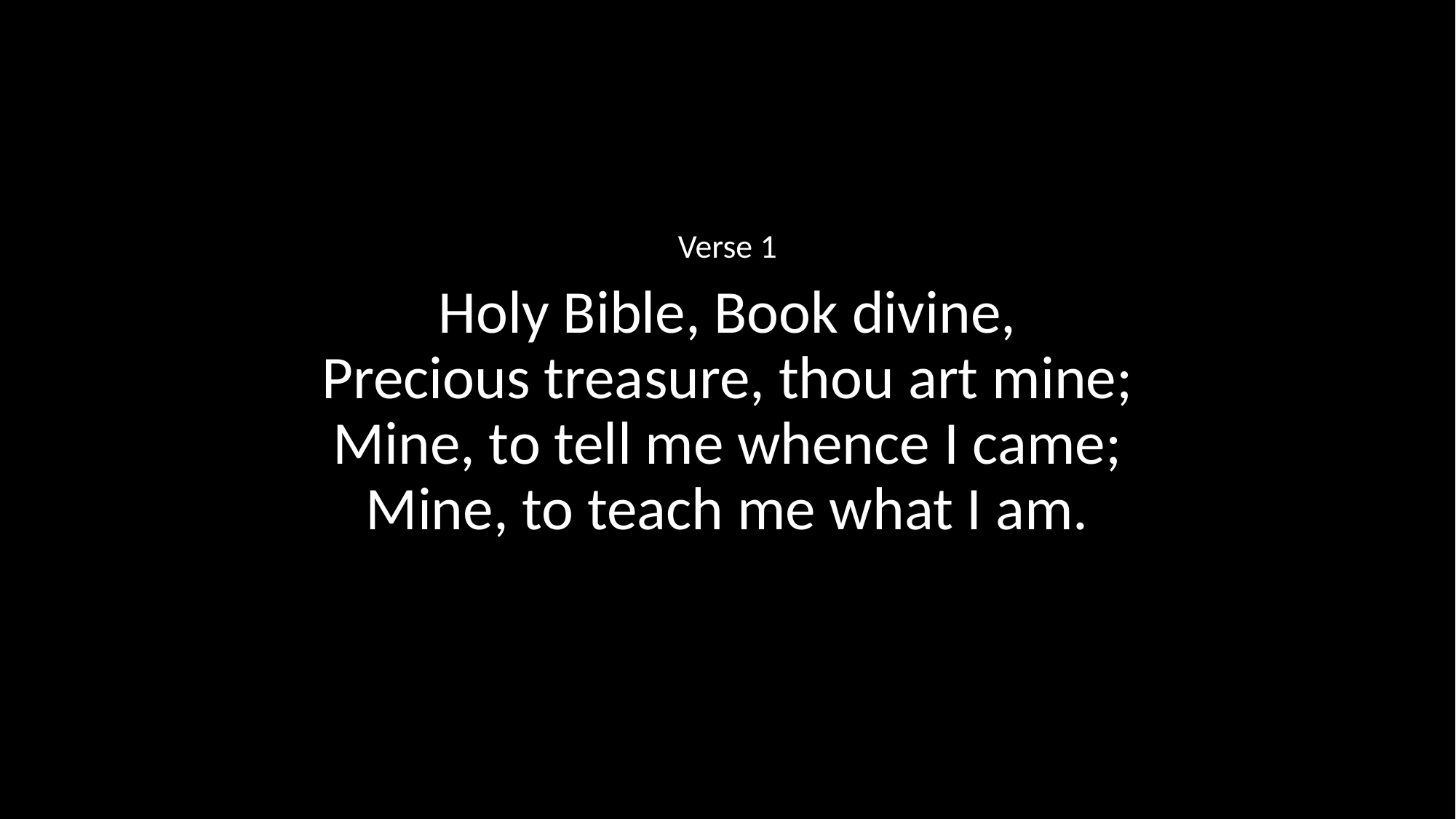

Verse 1
Holy Bible, Book divine,
Precious treasure, thou art mine;
Mine, to tell me whence I came;
Mine, to teach me what I am.